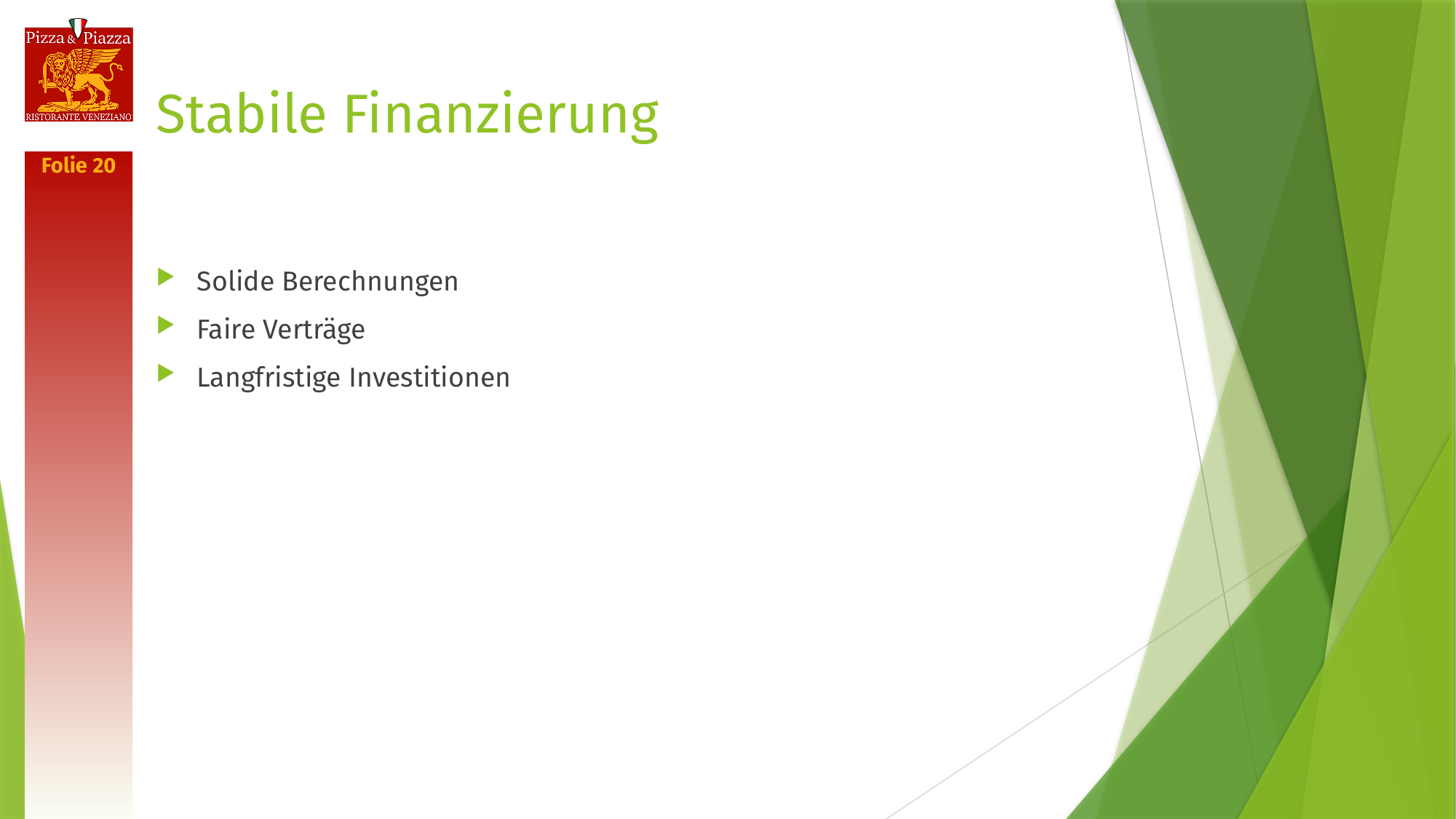

# Stabile Finanzierung
Solide Berechnungen
Faire Verträge
Langfristige Investitionen